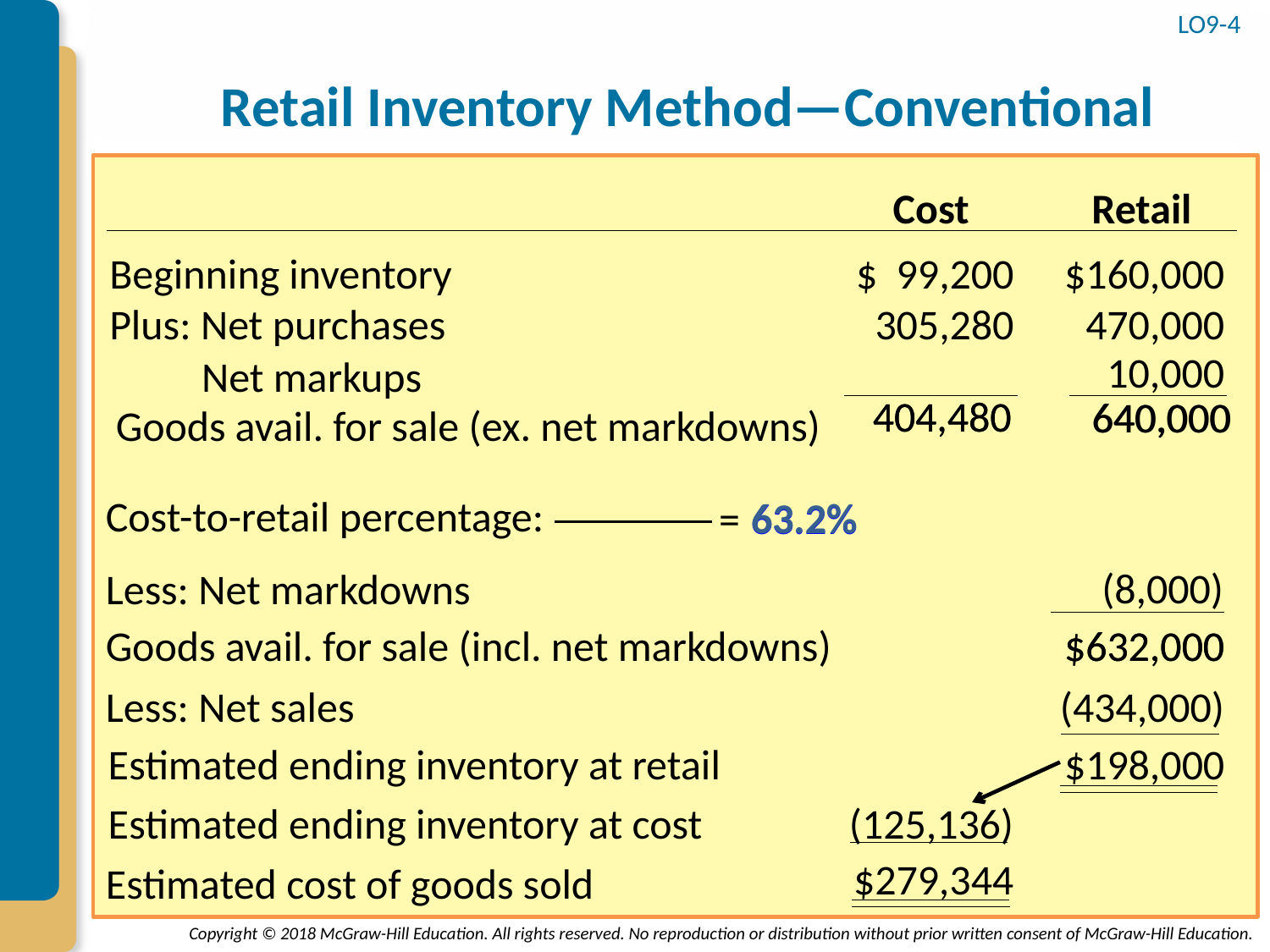

# Retail Inventory Method—Conventional
LO9-4

Cost
Retail
Beginning inventory
$  99,200
$160,000
Plus: Net purchases
305,280
470,000
10,000
   Net markups
404,480
404,480
640,000
640,000
Goods avail. for sale (ex. net markdowns)
Cost-to-retail percentage:
63.2%
=
63.2%
(8,000)
Less: Net markdowns
Goods avail. for sale (incl. net markdowns)
$632,000
$632,000
Less: Net sales
(434,000)
Estimated ending inventory at retail
$198,000
Estimated ending inventory at cost
(125,136)
$279,344
Estimated cost of goods sold